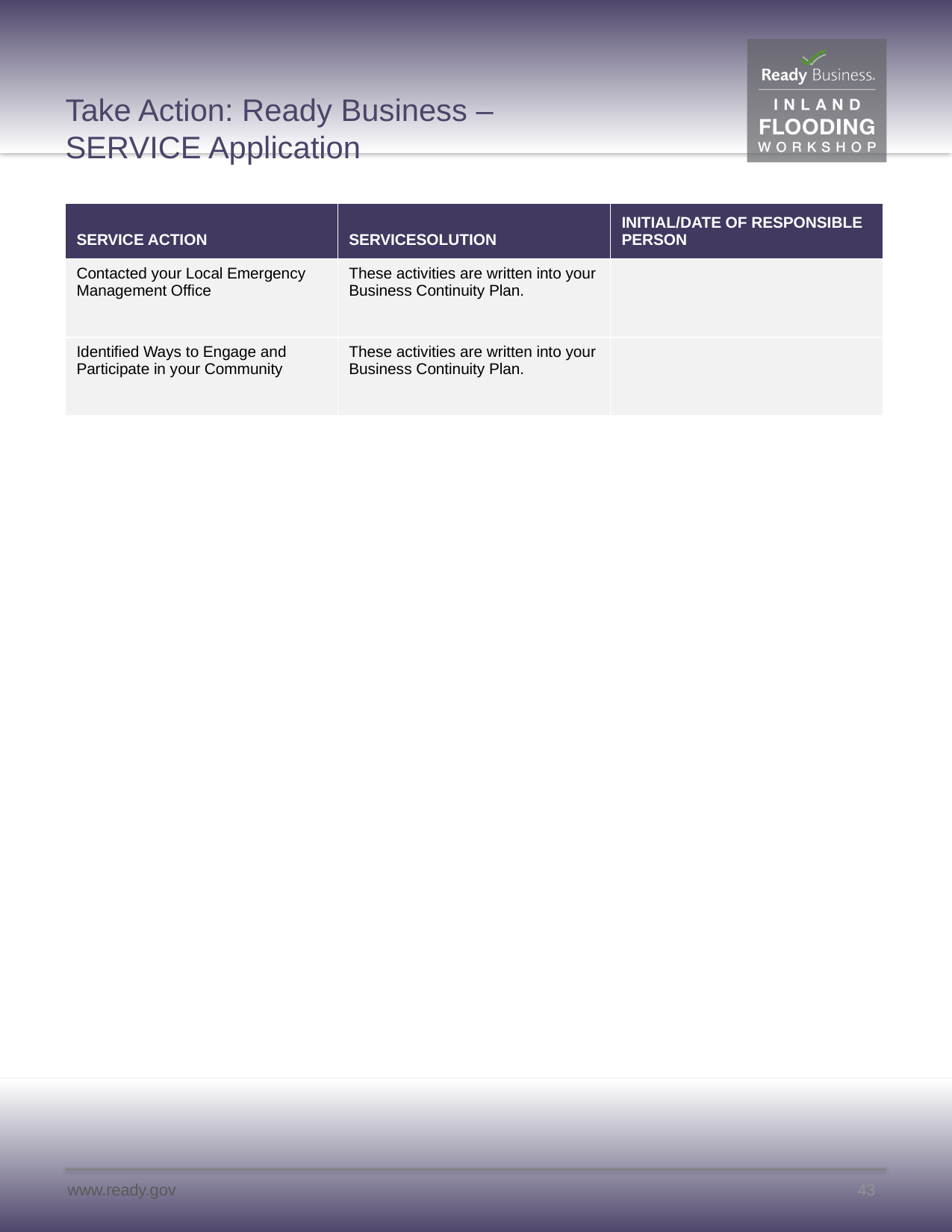

# Take Action: Ready Business – SERVICE Application
| SERVICE ACTION | SERVICESOLUTION | INITIAL/DATE OF RESPONSIBLE PERSON |
| --- | --- | --- |
| Contacted your Local Emergency Management Office | These activities are written into your Business Continuity Plan. |  |
| Identified Ways to Engage and Participate in your Community | These activities are written into your Business Continuity Plan. |  |
43